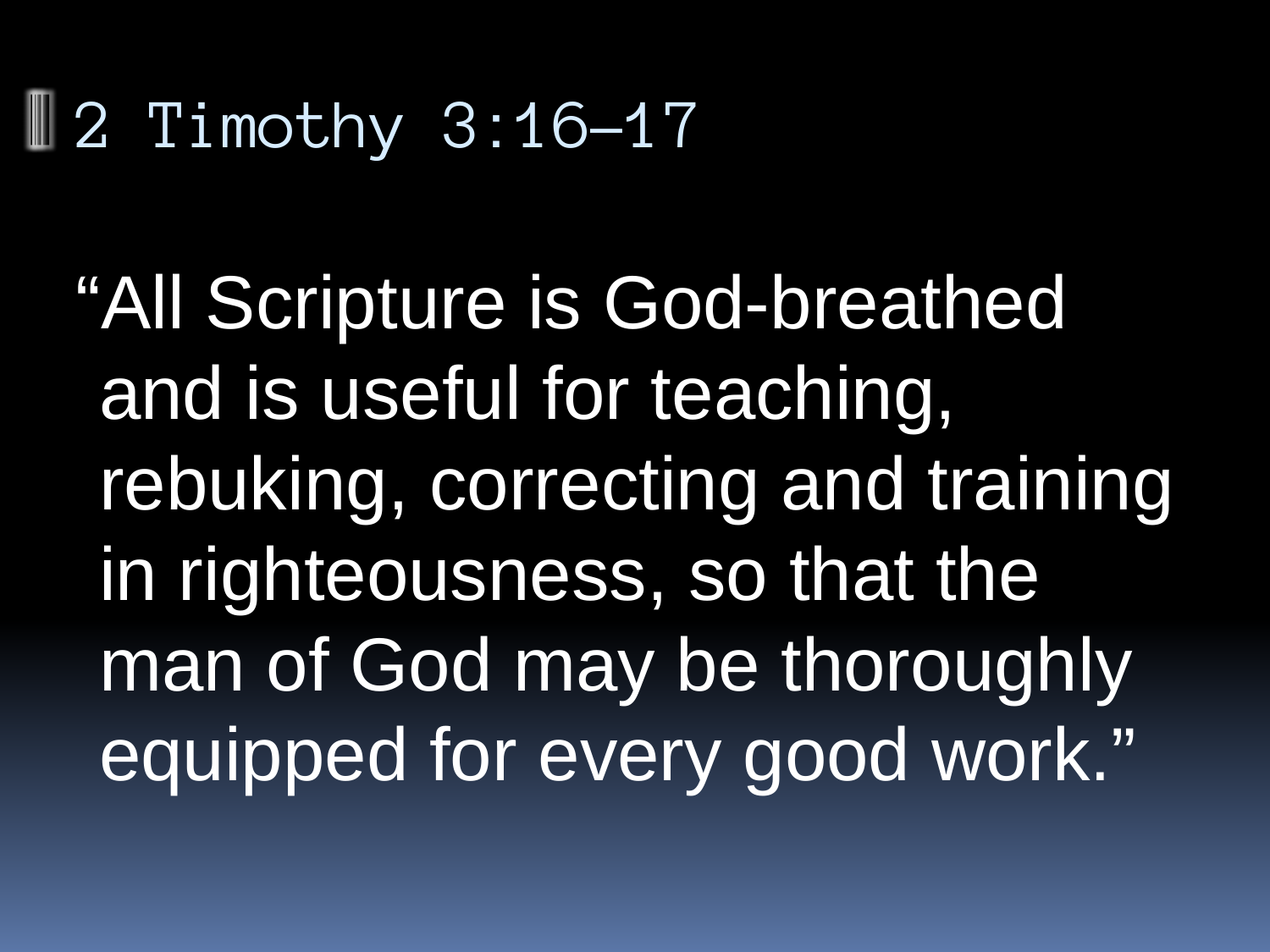

# 2 Timothy 3:16-17
“All Scripture is God-breathed and is useful for teaching, rebuking, correcting and training in righteousness, so that the man of God may be thoroughly equipped for every good work.”